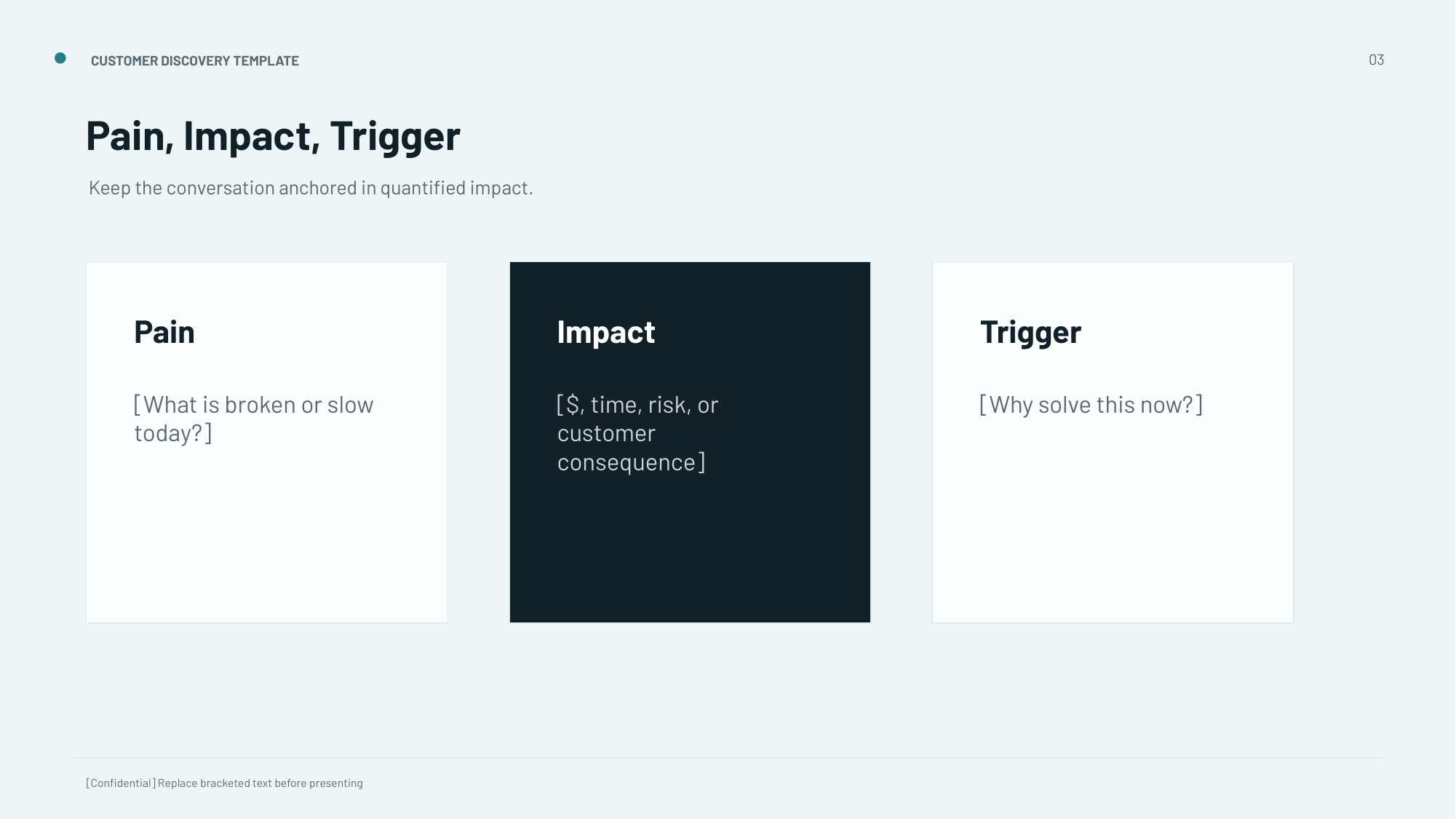

03
CUSTOMER DISCOVERY TEMPLATE

Pain, Impact, Trigger
Keep the conversation anchored in quantified impact.

Pain
Impact
Trigger
[What is broken or slow today?]
[$, time, risk, or customer consequence]
[Why solve this now?]

[Confidential] Replace bracketed text before presenting